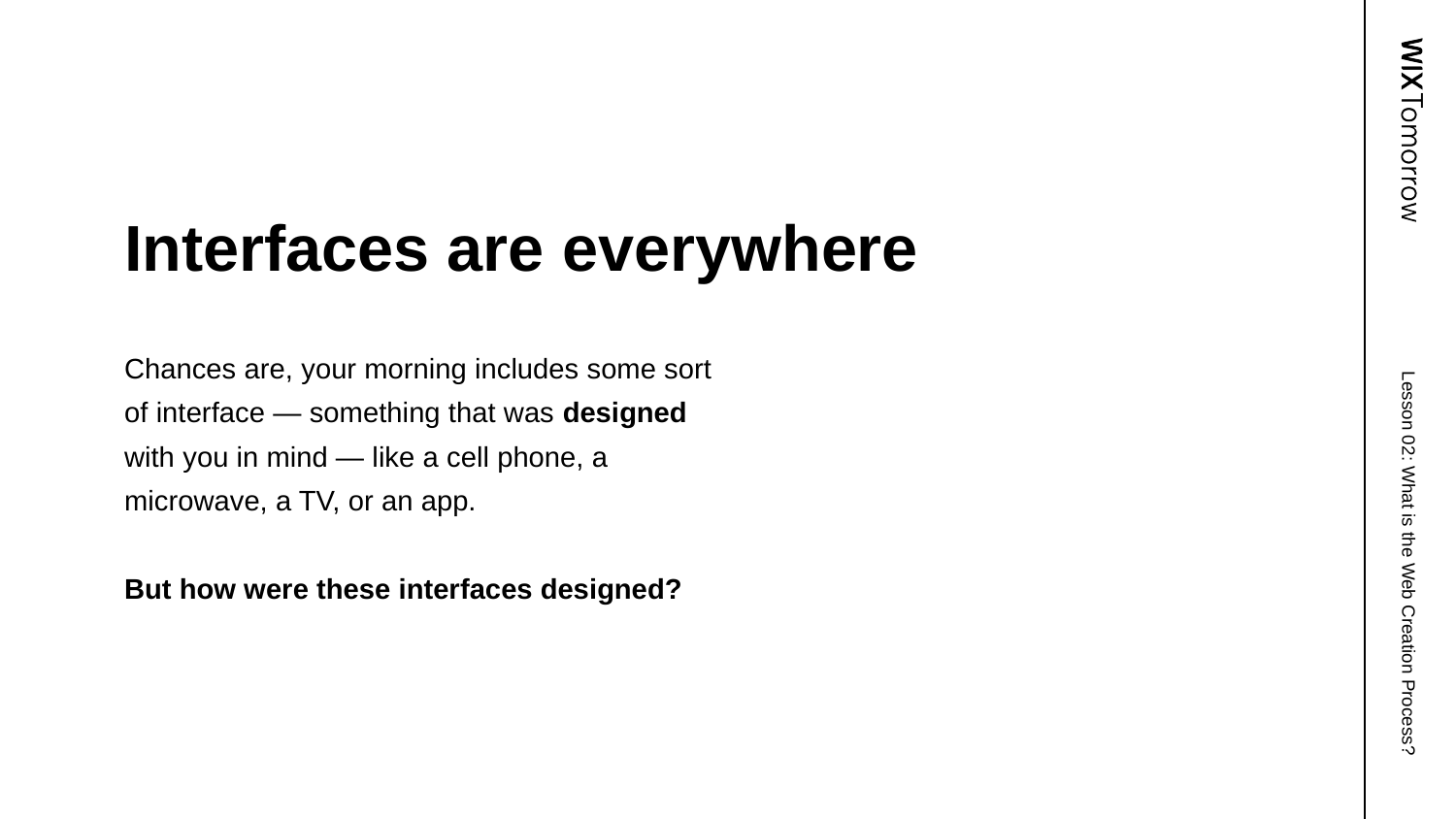

Interfaces are everywhere
Chances are, your morning includes some sort of interface — something that was designed with you in mind — like a cell phone, a microwave, a TV, or an app.

But how were these interfaces designed?